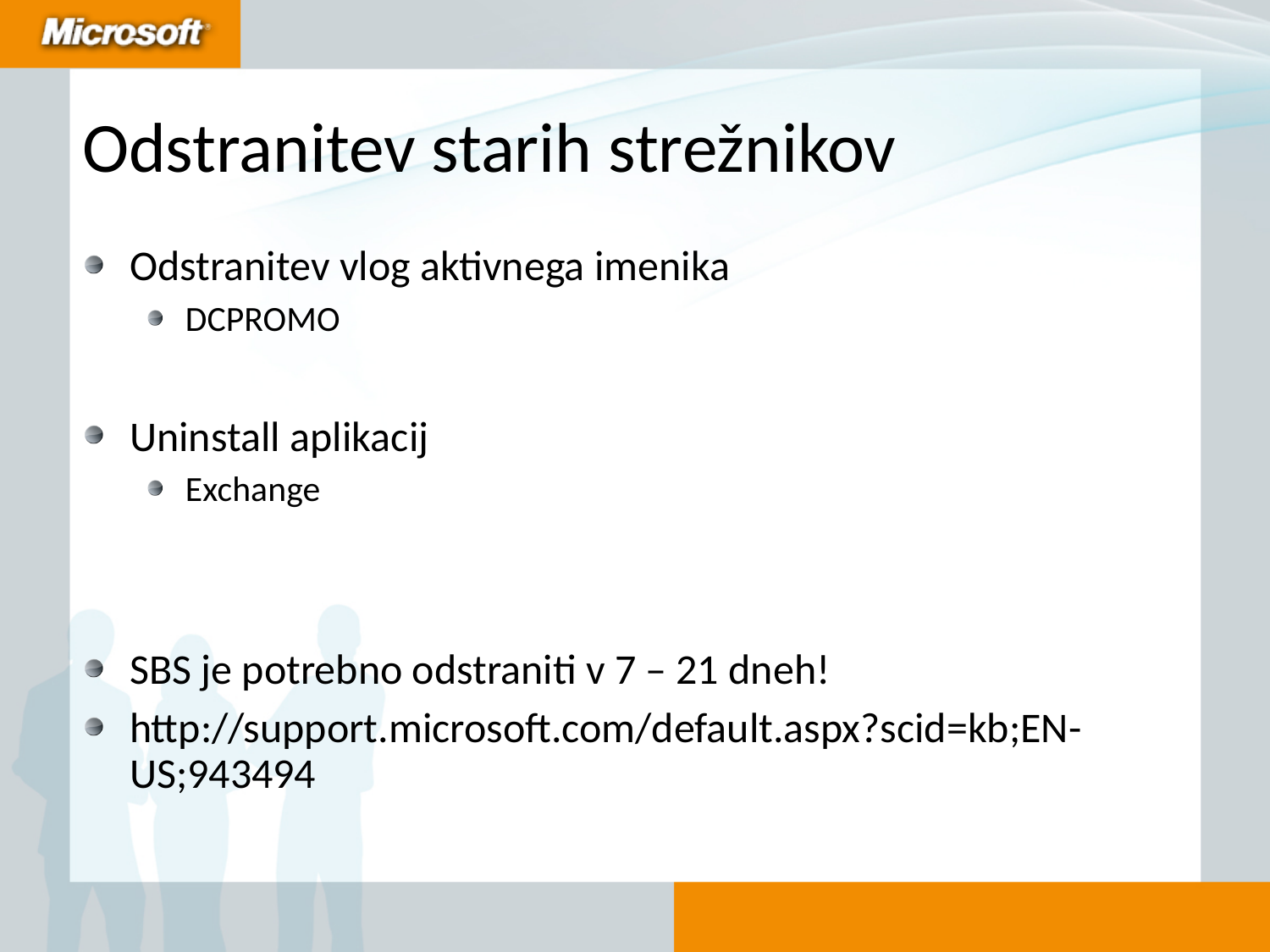

# Odstranitev starih strežnikov
Odstranitev vlog aktivnega imenika
DCPROMO

Uninstall aplikacij
Exchange

SBS je potrebno odstraniti v 7 – 21 dneh!
http://support.microsoft.com/default.aspx?scid=kb;EN-US;943494